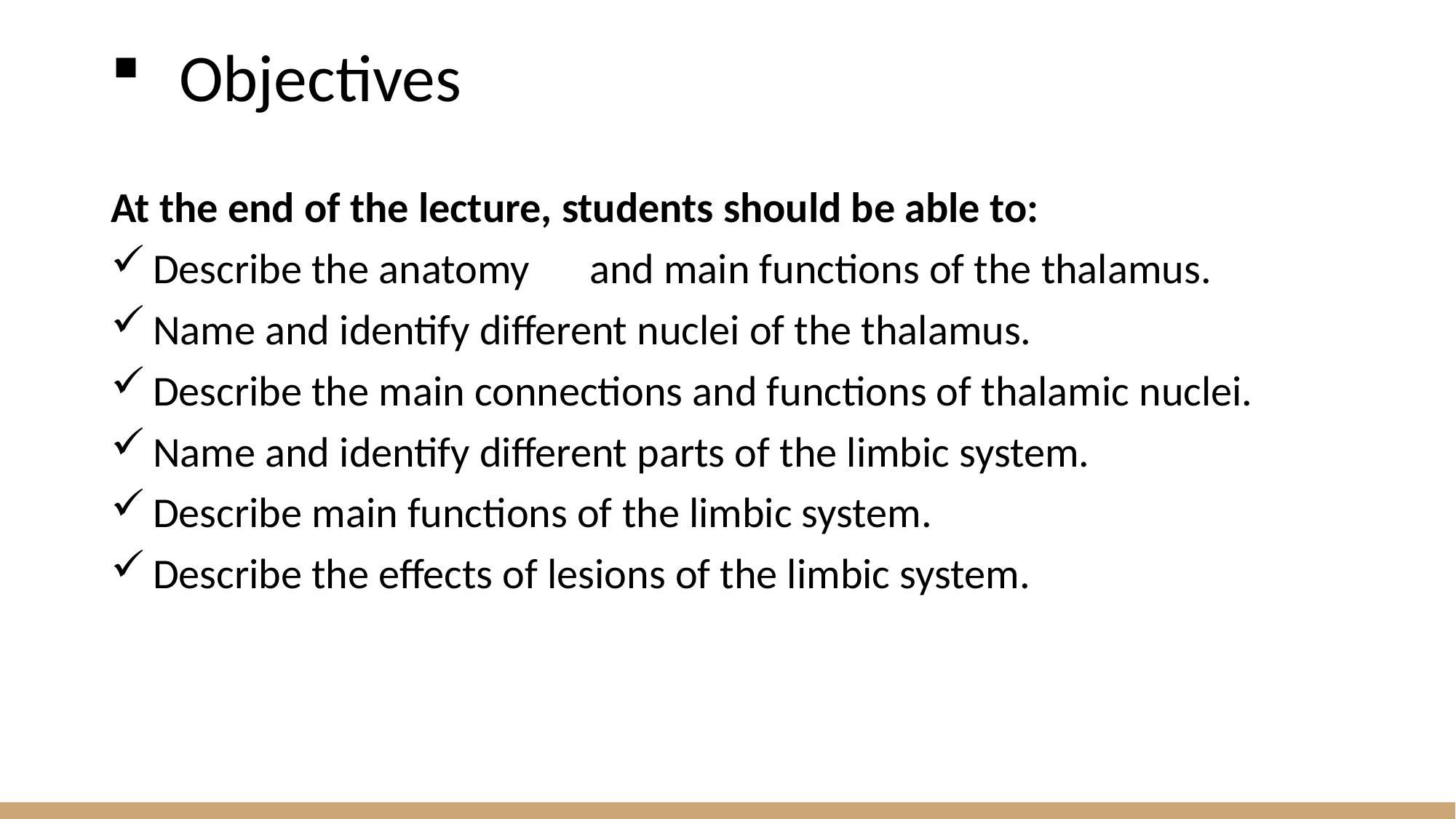

# Objectives
At the end of the lecture, students should be able to:
Describe the anatomy	and main functions of the thalamus.
Name and identify different nuclei of the thalamus.
Describe the main connections and functions of thalamic nuclei.
Name and identify different parts of the limbic system.
Describe main functions of the limbic system.
Describe the effects of lesions of the limbic system.